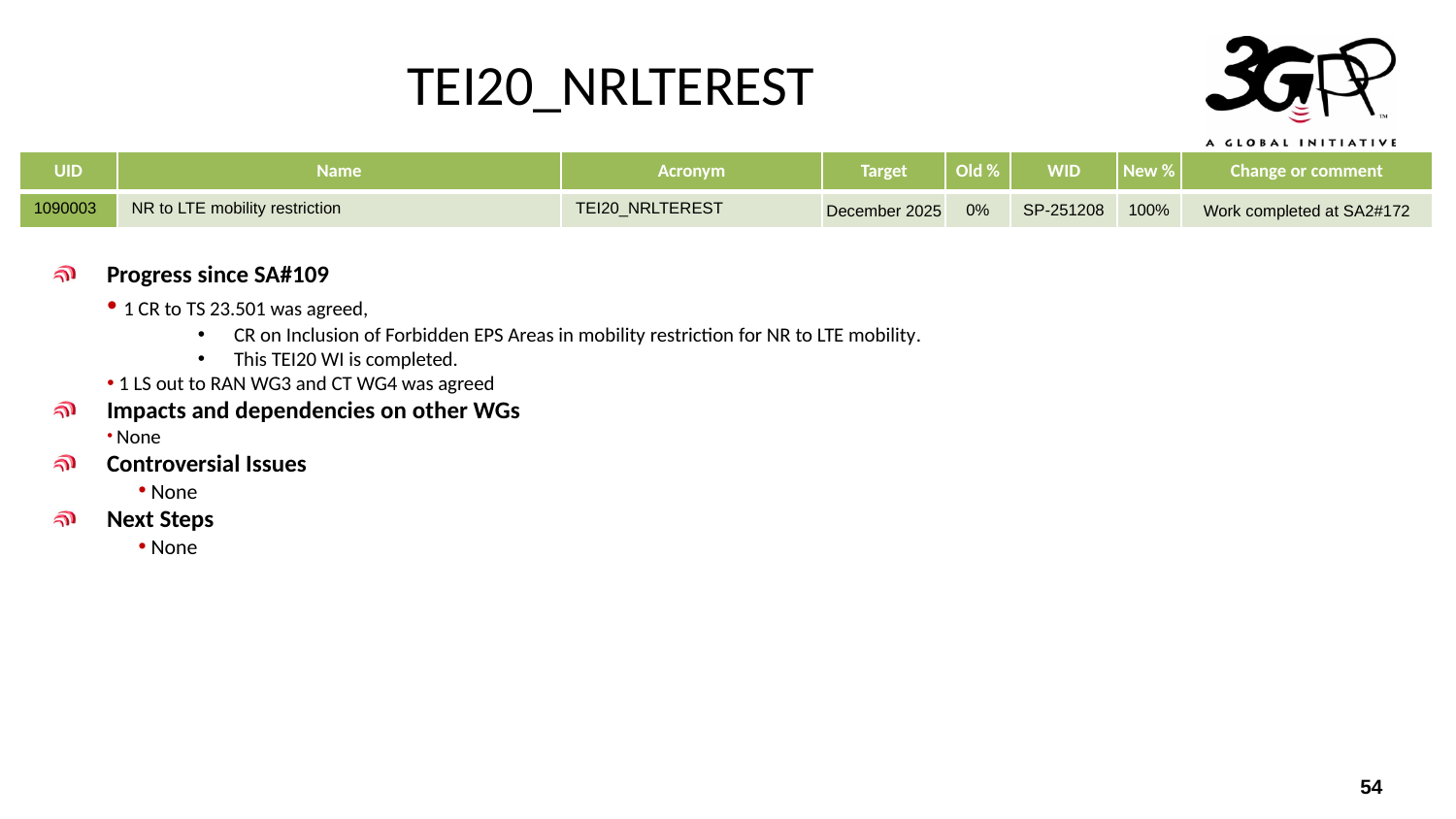

# TEI20_NRLTEREST
| UID | Name | Acronym | Target | Old % | WID | New % | Change or comment |
| --- | --- | --- | --- | --- | --- | --- | --- |
| 1090003 | NR to LTE mobility restriction | TEI20\_NRLTEREST | December 2025 | 0% | SP-251208 | 100% | Work completed at SA2#172 |
Progress since SA#109
 1 CR to TS 23.501 was agreed,
CR on Inclusion of Forbidden EPS Areas in mobility restriction for NR to LTE mobility.
This TEI20 WI is completed.
 1 LS out to RAN WG3 and CT WG4 was agreed
Impacts and dependencies on other WGs
 None
Controversial Issues
 None
Next Steps
 None